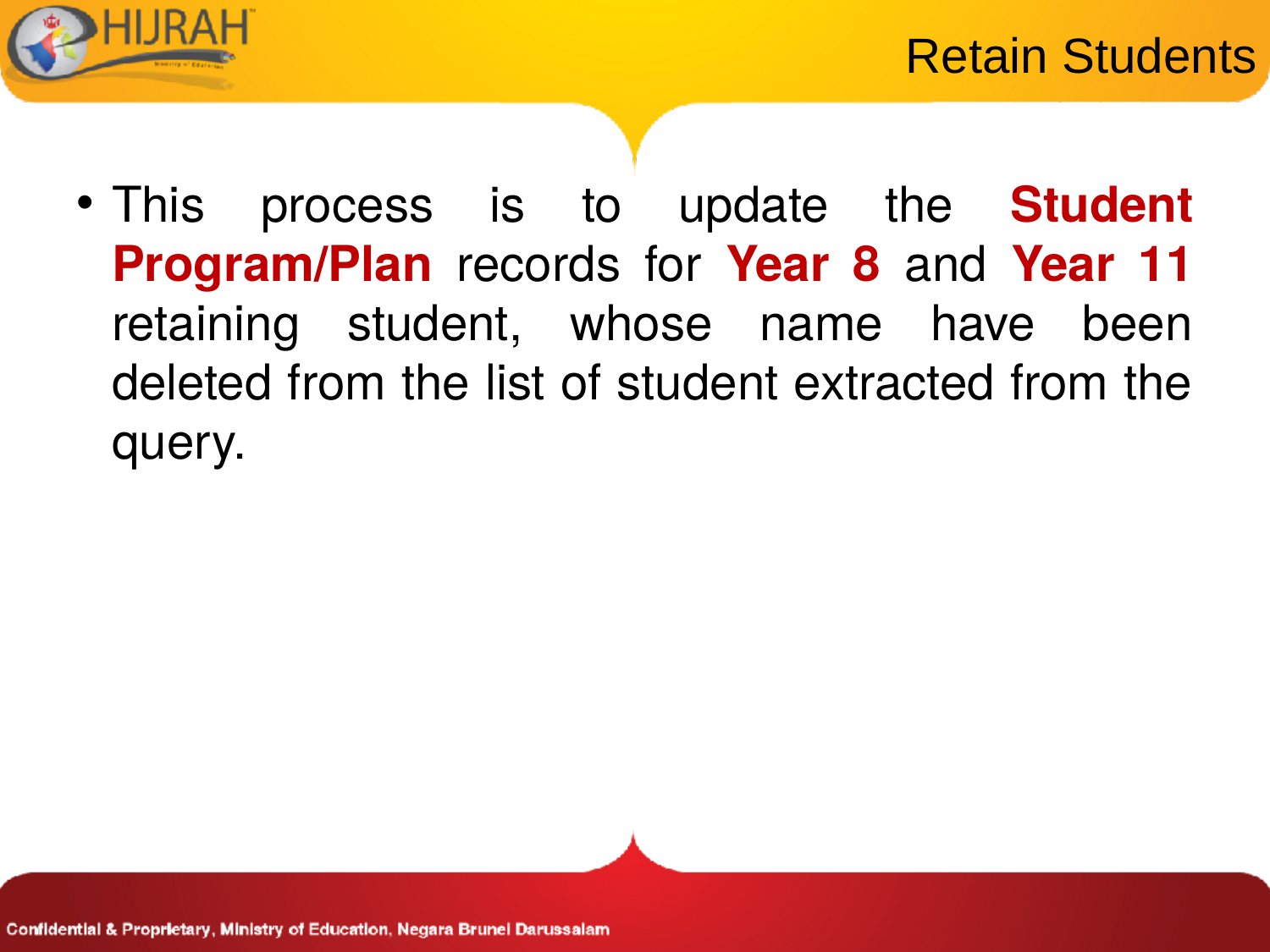

# Retain Students
This process is to update the Student Program/Plan records for Year 8 and Year 11 retaining student, whose name have been deleted from the list of student extracted from the query.